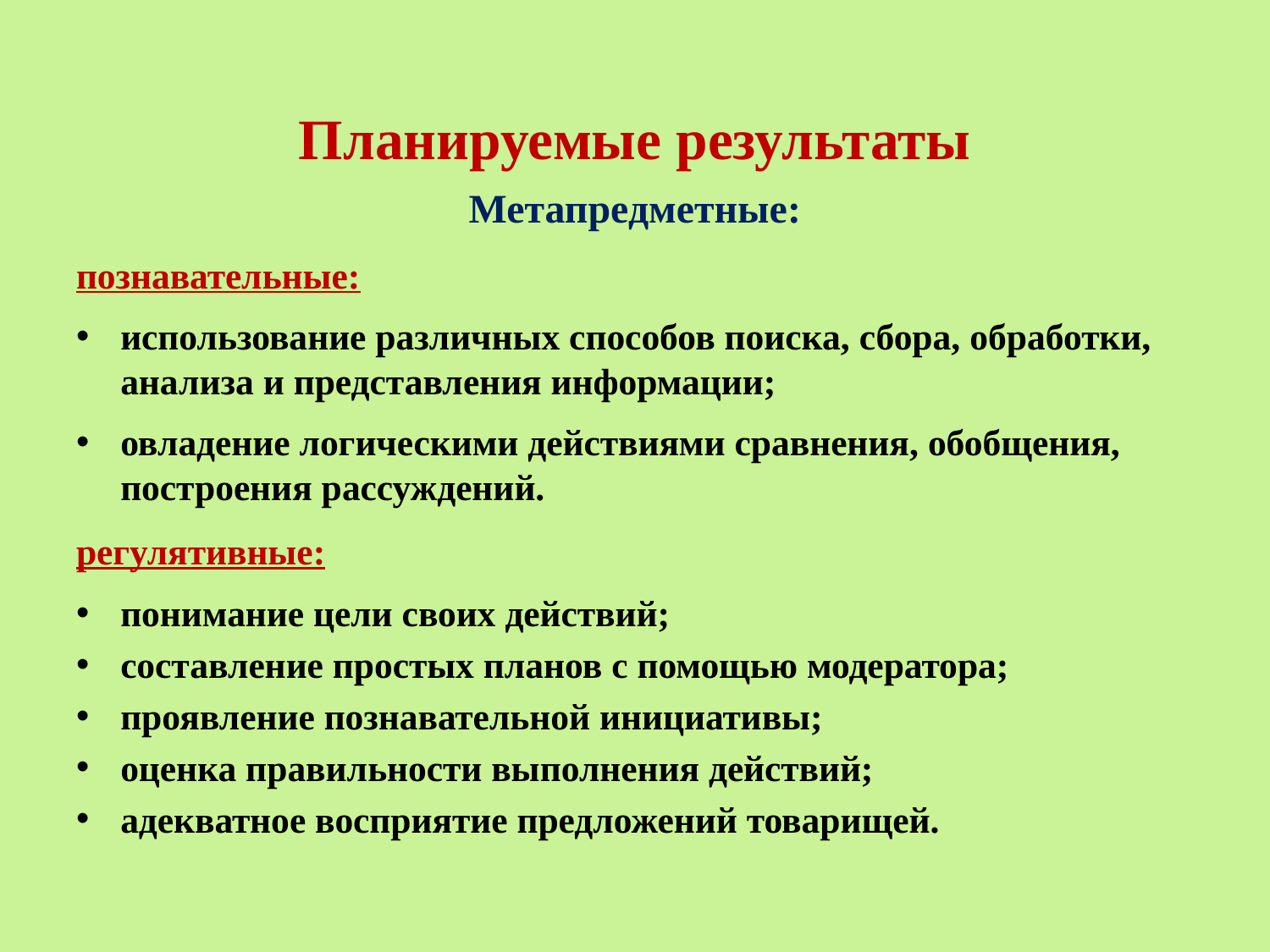

#
Планируемые результаты
Метапредметные:
познавательные:
использование различных способов поиска, сбора, обработки, анализа и представления информации;
овладение логическими действиями сравнения, обобщения, построения рассуждений.
регулятивные:
понимание цели своих действий;
составление простых планов с помощью модератора;
проявление познавательной инициативы;
оценка правильности выполнения действий;
адекватное восприятие предложений товарищей.